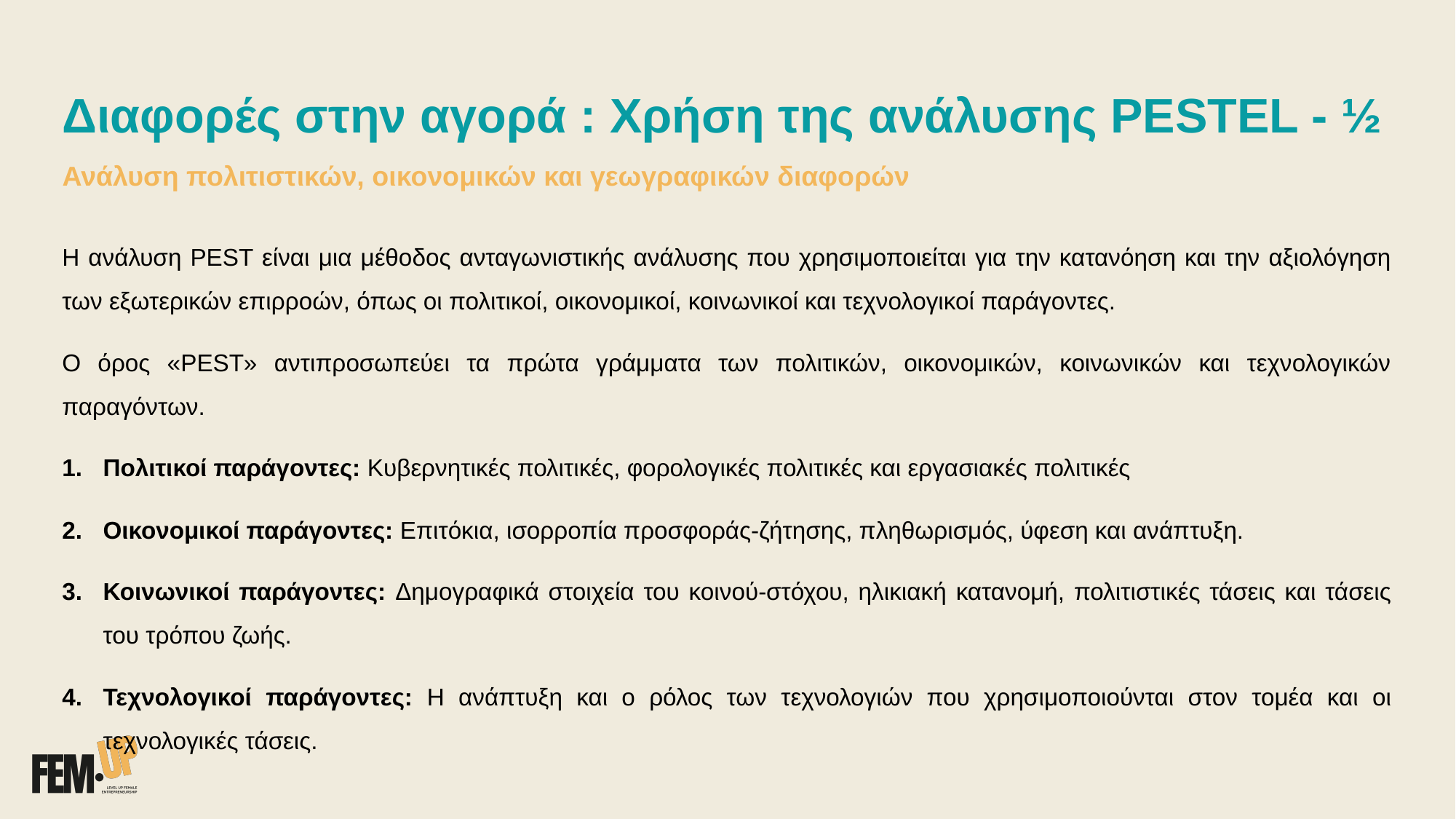

Διαφορές στην αγορά : Χρήση της ανάλυσης PESTEL - ½
Ανάλυση πολιτιστικών, οικονομικών και γεωγραφικών διαφορών
Η ανάλυση PEST είναι μια μέθοδος ανταγωνιστικής ανάλυσης που χρησιμοποιείται για την κατανόηση και την αξιολόγηση των εξωτερικών επιρροών, όπως οι πολιτικοί, οικονομικοί, κοινωνικοί και τεχνολογικοί παράγοντες. ​
Ο όρος «PEST» αντιπροσωπεύει τα πρώτα γράμματα των πολιτικών, οικονομικών, κοινωνικών και τεχνολογικών παραγόντων.
Πολιτικοί παράγοντες: Κυβερνητικές πολιτικές, φορολογικές πολιτικές και εργασιακές πολιτικές
Οικονομικοί παράγοντες: Επιτόκια, ισορροπία προσφοράς-ζήτησης, πληθωρισμός, ύφεση και ανάπτυξη.
Κοινωνικοί παράγοντες: Δημογραφικά στοιχεία του κοινού-στόχου, ηλικιακή κατανομή, πολιτιστικές τάσεις και τάσεις του τρόπου ζωής.
Τεχνολογικοί παράγοντες: Η ανάπτυξη και ο ρόλος των τεχνολογιών που χρησιμοποιούνται στον τομέα και οι τεχνολογικές τάσεις.